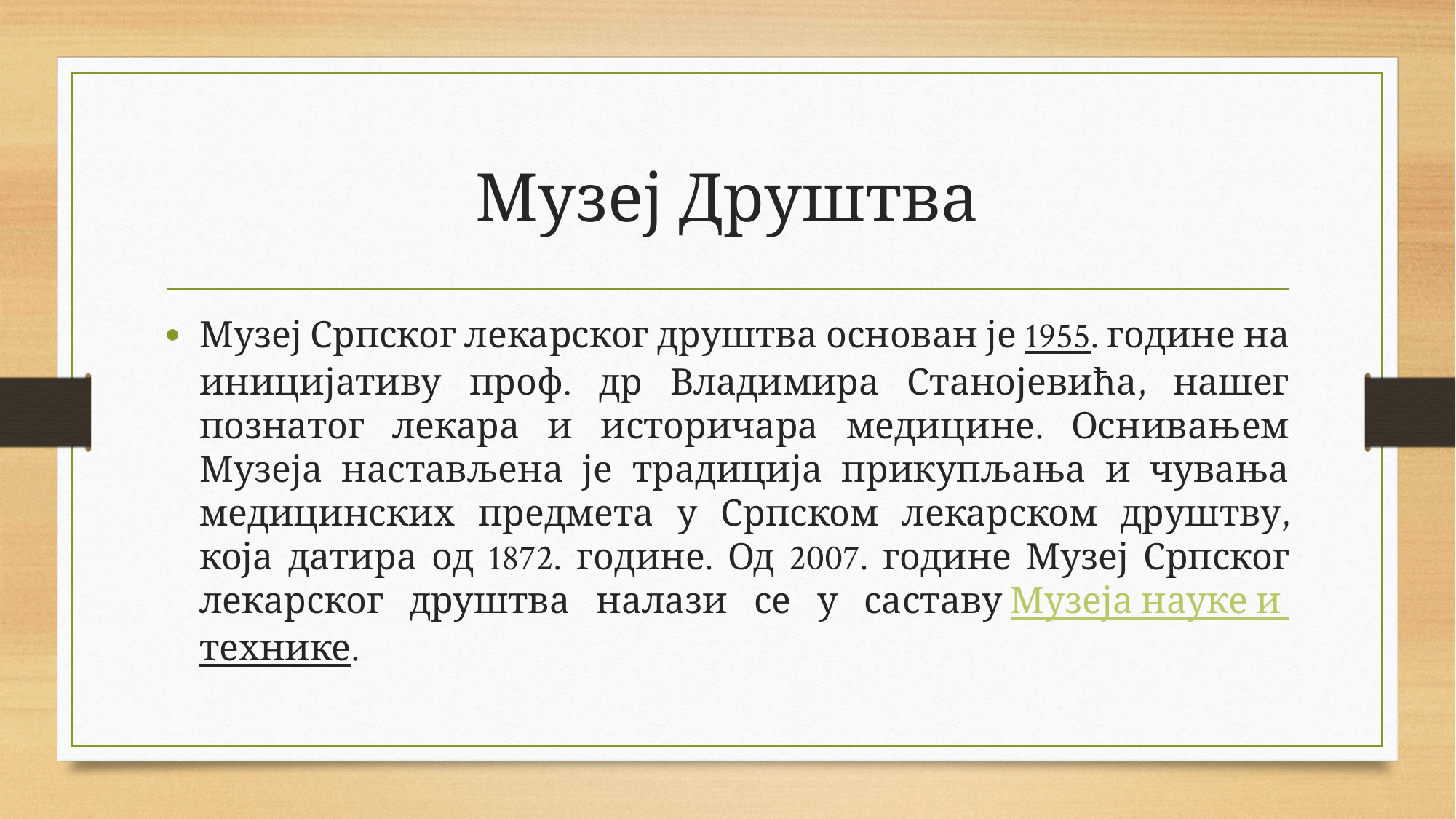

# Музеј Друштва
Музеј Српског лекарског друштва основан је 1955. године на иницијативу проф. др Владимира Станојевића, нашег познатог лекара и историчара медицине. Оснивањем Музеја настављена је традиција прикупљања и чувања медицинских предмета у Српском лекарском друштву, која датира од 1872. године. Од 2007. године Музеј Српског лекарског друштва налази се у саставу Музеја науке и технике.